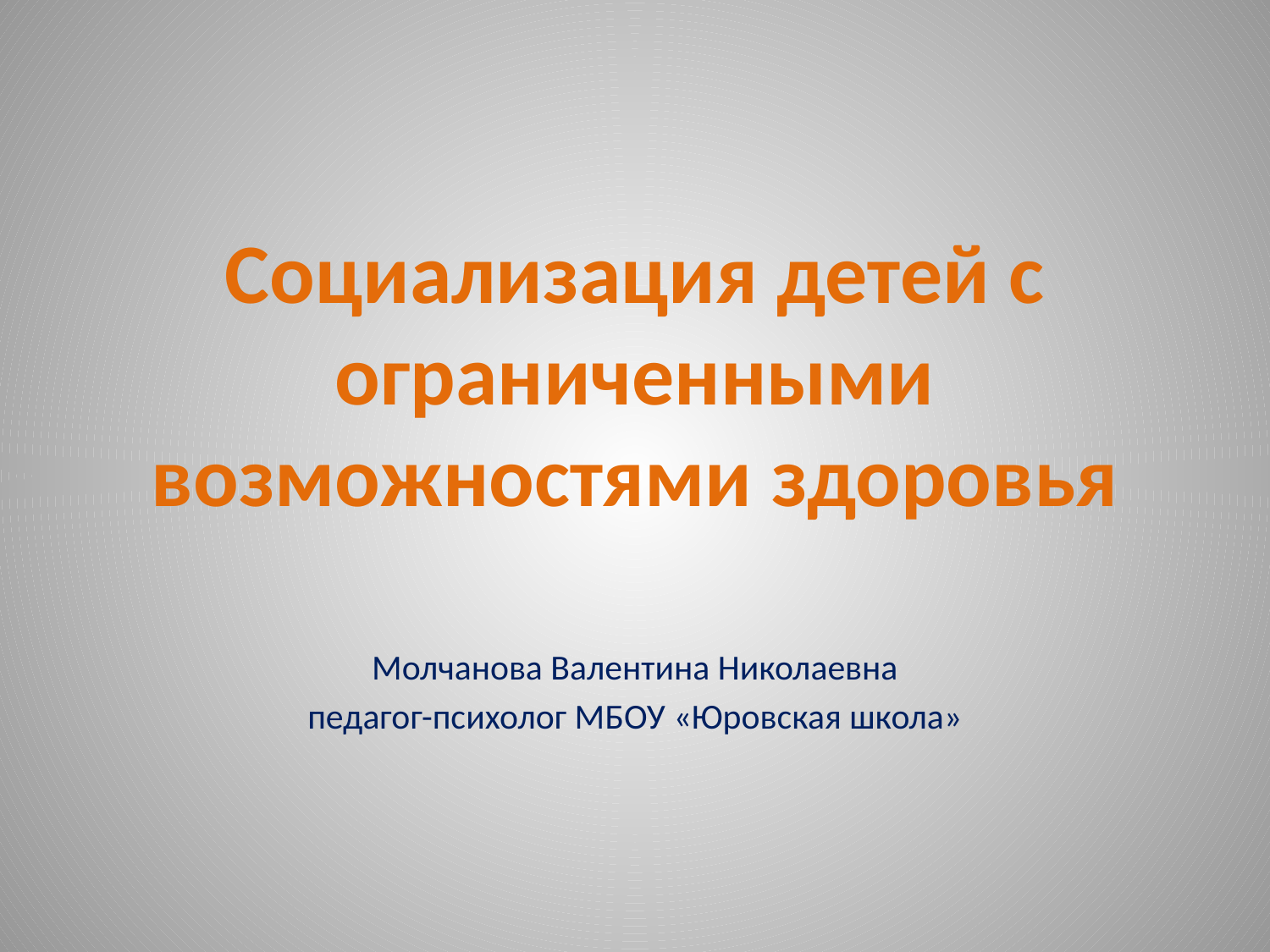

# Социализация детей с ограниченными возможностями здоровья

Молчанова Валентина Николаевна
педагог-психолог МБОУ «Юровская школа»